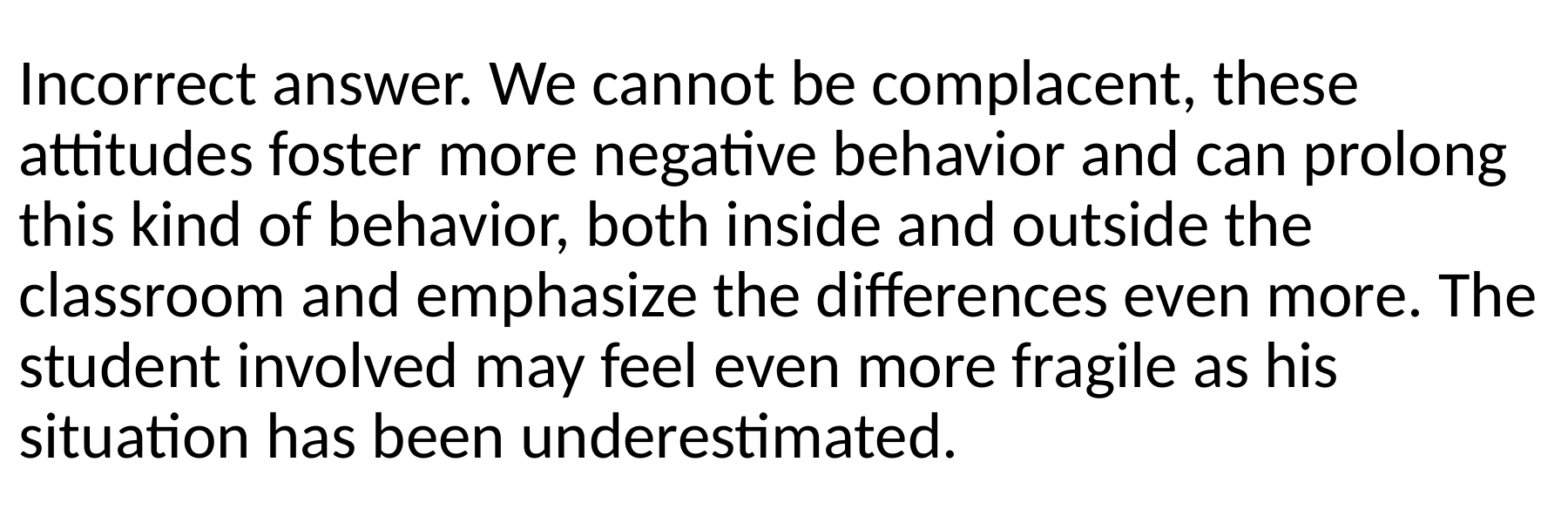

Incorrect answer. We cannot be complacent, these attitudes foster more negative behavior and can prolong this kind of behavior, both inside and outside the classroom and emphasize the differences even more. The student involved may feel even more fragile as his situation has been underestimated.